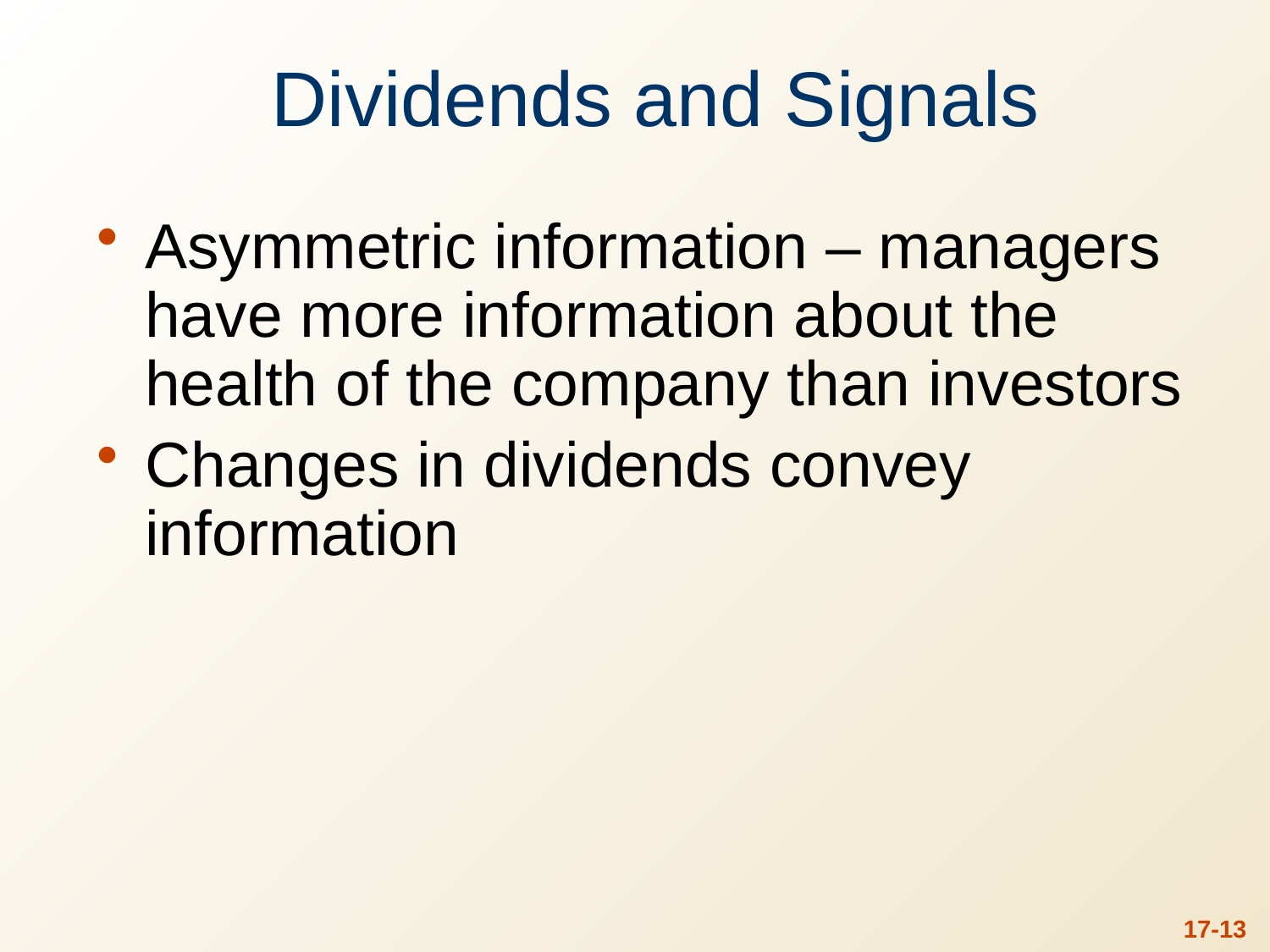

# Dividends and Signals
Asymmetric information – managers have more information about the health of the company than investors
Changes in dividends convey information
17-13